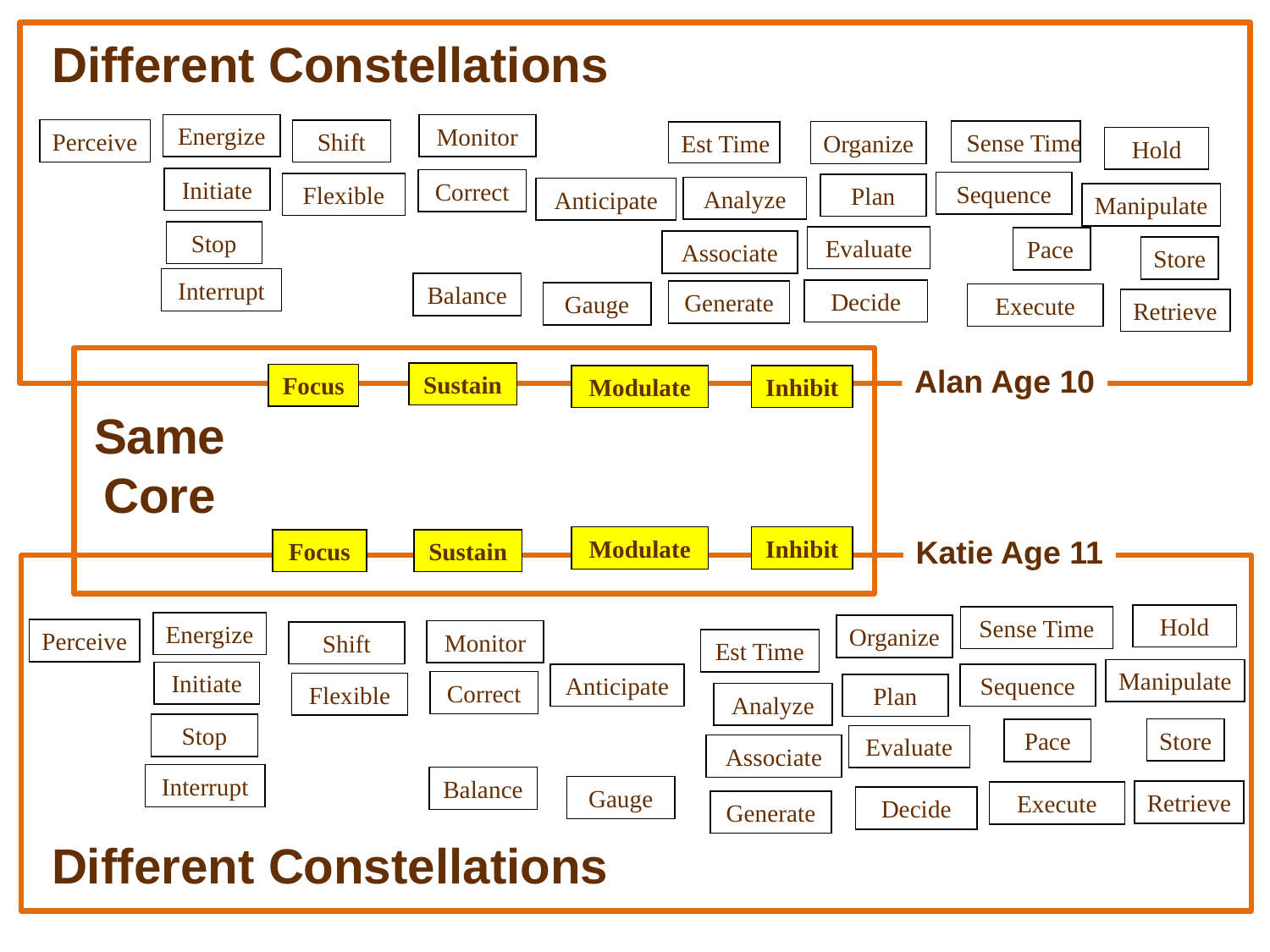

Different Constellations
Energize
Monitor
Perceive
Shift

Sense Time
Est Time

Organize
Hold
Initiate
Correct
Sequence
Flexible
Plan
Analyze
Anticipate
Manipulate
Stop
Evaluate

Pace
Associate
Store
Interrupt
Balance
Decide
Generate
Gauge
Execute
Retrieve

Alan Age 10
Sustain
Focus
Modulate
Inhibit
Same
Core
Katie Age 11
Modulate
Inhibit
Focus
Sustain

Hold
Sense Time
Energize
Organize
Perceive
Monitor
Shift
Est Time
Manipulate
Initiate
Anticipate
Sequence
Correct
Flexible
Plan
Analyze
Stop
Store
Pace
Evaluate
Associate
Interrupt
Balance
Gauge
Retrieve
Execute
Decide
Generate
Different Constellations